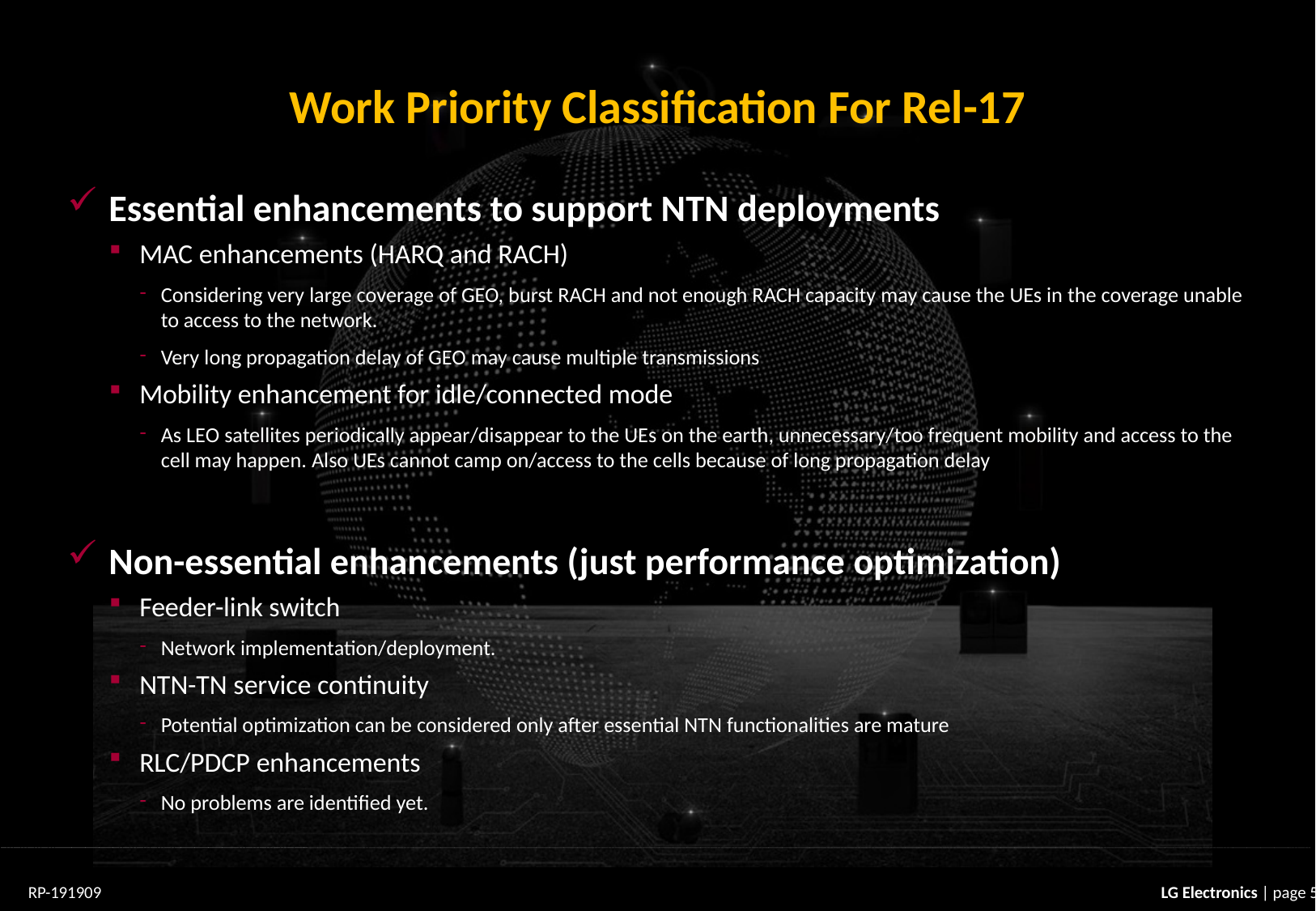

# Work Priority Classification For Rel-17
Essential enhancements to support NTN deployments
MAC enhancements (HARQ and RACH)
Considering very large coverage of GEO, burst RACH and not enough RACH capacity may cause the UEs in the coverage unable to access to the network.
Very long propagation delay of GEO may cause multiple transmissions
Mobility enhancement for idle/connected mode
As LEO satellites periodically appear/disappear to the UEs on the earth, unnecessary/too frequent mobility and access to the cell may happen. Also UEs cannot camp on/access to the cells because of long propagation delay

Non-essential enhancements (just performance optimization)
Feeder-link switch
Network implementation/deployment.
NTN-TN service continuity
Potential optimization can be considered only after essential NTN functionalities are mature
RLC/PDCP enhancements
No problems are identified yet.